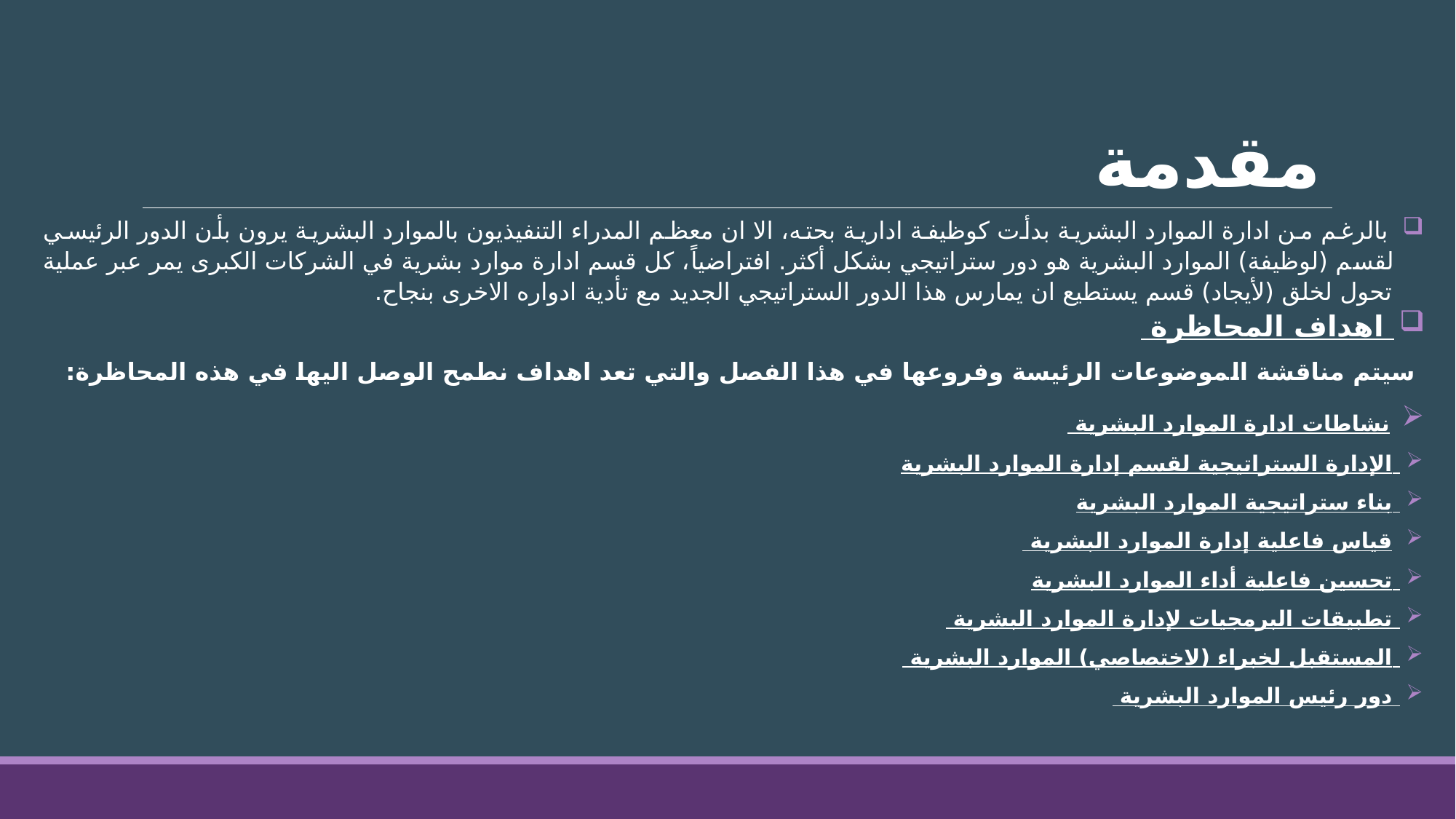

# مقدمة
 بالرغم من ادارة الموارد البشرية بدأت كوظيفة ادارية بحته، الا ان معظم المدراء التنفيذيون بالموارد البشرية يرون بأن الدور الرئيسي لقسم (لوظيفة) الموارد البشرية هو دور ستراتيجي بشكل أكثر. افتراضياً، كل قسم ادارة موارد بشرية في الشركات الكبرى يمر عبر عملية تحول لخلق (لأيجاد) قسم يستطيع ان يمارس هذا الدور الستراتيجي الجديد مع تأدية ادواره الاخرى بنجاح.
 اهداف المحاظرة
سيتم مناقشة الموضوعات الرئيسة وفروعها في هذا الفصل والتي تعد اهداف نطمح الوصل اليها في هذه المحاظرة:
 نشاطات ادارة الموارد البشرية
 الإدارة الستراتيجية لقسم إدارة الموارد البشرية
 بناء ستراتيجية الموارد البشرية
 قياس فاعلية إدارة الموارد البشرية
 تحسين فاعلية أداء الموارد البشرية
 تطبيقات البرمجيات لإدارة الموارد البشرية
 المستقبل لخبراء (لاختصاصي) الموارد البشرية
 دور رئيس الموارد البشرية